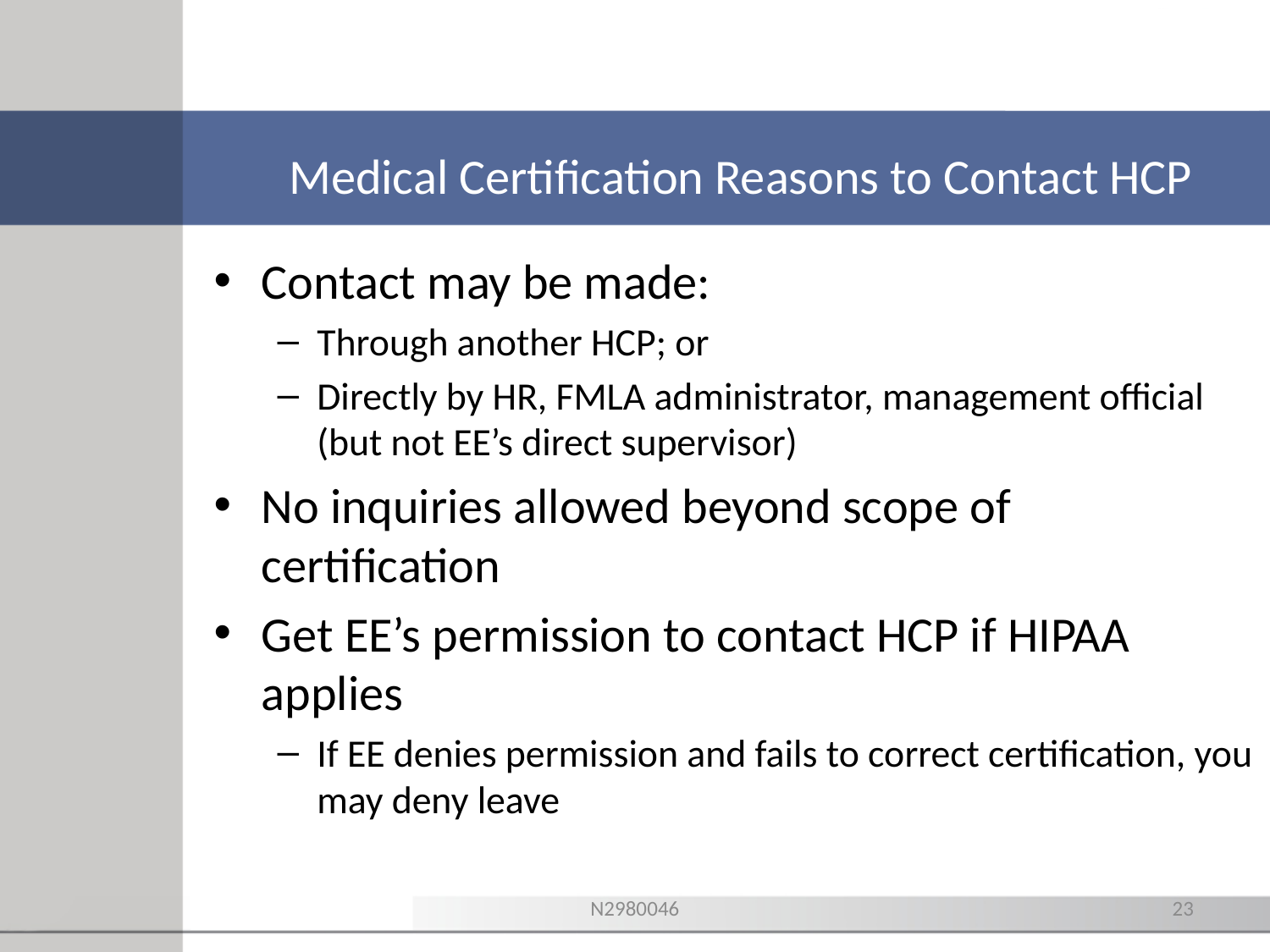

Medical Certification Reasons to Contact HCP
Contact may be made:
Through another HCP; or
Directly by HR, FMLA administrator, management official (but not EE’s direct supervisor)
No inquiries allowed beyond scope of certification
Get EE’s permission to contact HCP if HIPAA applies
If EE denies permission and fails to correct certification, you may deny leave

N2980046
23